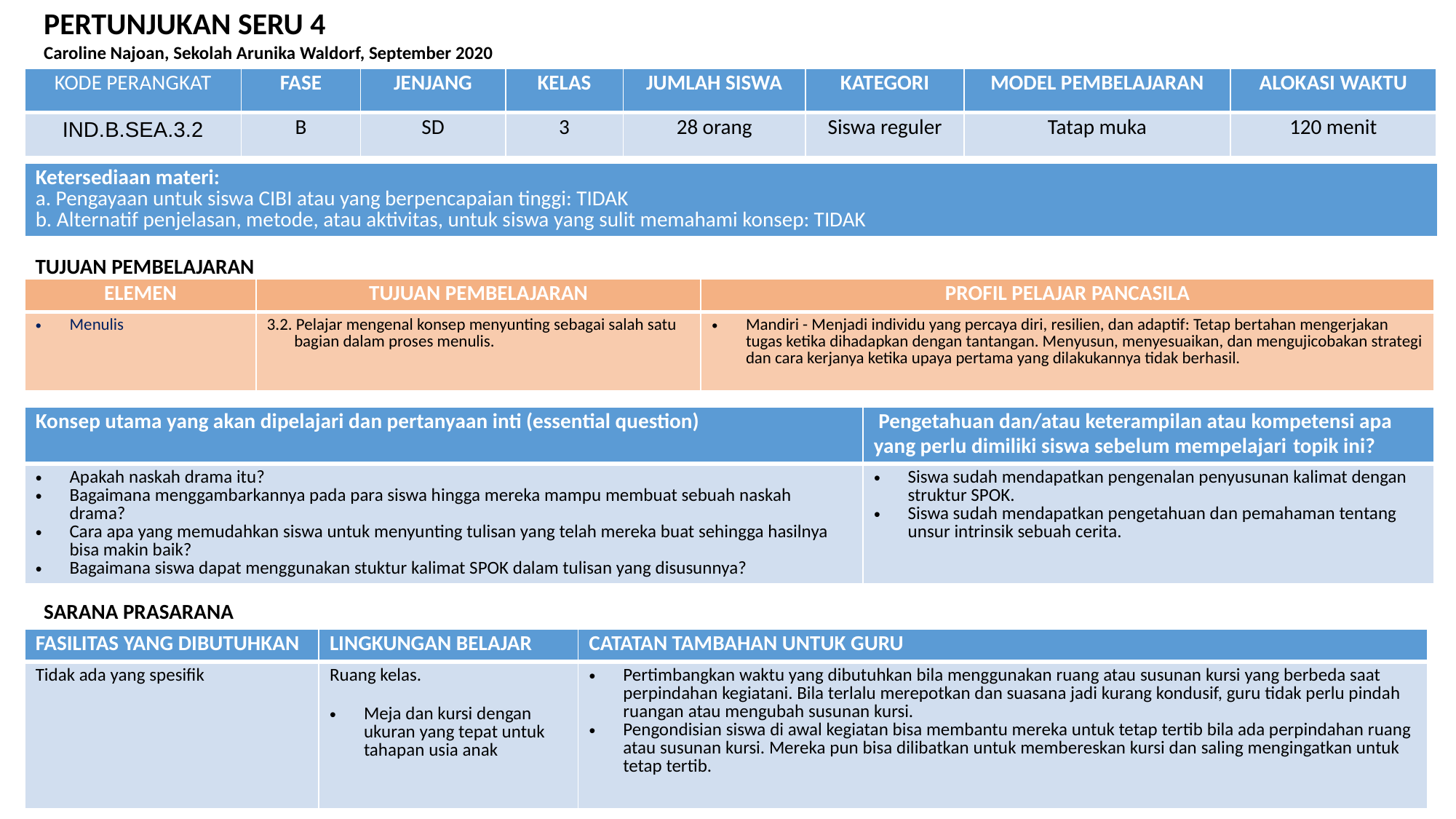

PERTUNJUKAN SERU 4
Caroline Najoan, Sekolah Arunika Waldorf, September 2020
| KODE PERANGKAT | FASE | JENJANG | KELAS | JUMLAH SISWA | KATEGORI | MODEL PEMBELAJARAN | ALOKASI WAKTU |
| --- | --- | --- | --- | --- | --- | --- | --- |
| IND.B.SEA.3.2 | B | SD | 3 | 28 orang | Siswa reguler | Tatap muka | 120 menit |

| Ketersediaan materi: a. Pengayaan untuk siswa CIBI atau yang berpencapaian tinggi: TIDAK b. Alternatif penjelasan, metode, atau aktivitas, untuk siswa yang sulit memahami konsep: TIDAK |
| --- |
TUJUAN PEMBELAJARAN
| ELEMEN | TUJUAN PEMBELAJARAN | PROFIL PELAJAR PANCASILA |
| --- | --- | --- |
| Menulis | 3.2. Pelajar mengenal konsep menyunting sebagai salah satu bagian dalam proses menulis. | Mandiri - Menjadi individu yang percaya diri, resilien, dan adaptif: Tetap bertahan mengerjakan tugas ketika dihadapkan dengan tantangan. Menyusun, menyesuaikan, dan mengujicobakan strategi dan cara kerjanya ketika upaya pertama yang dilakukannya tidak berhasil. |
| Konsep utama yang akan dipelajari dan pertanyaan inti (essential question) | Pengetahuan dan/atau keterampilan atau kompetensi apa yang perlu dimiliki siswa sebelum mempelajari topik ini? |
| --- | --- |
| Apakah naskah drama itu? Bagaimana menggambarkannya pada para siswa hingga mereka mampu membuat sebuah naskah drama? Cara apa yang memudahkan siswa untuk menyunting tulisan yang telah mereka buat sehingga hasilnya bisa makin baik? Bagaimana siswa dapat menggunakan stuktur kalimat SPOK dalam tulisan yang disusunnya? | Siswa sudah mendapatkan pengenalan penyusunan kalimat dengan struktur SPOK. Siswa sudah mendapatkan pengetahuan dan pemahaman tentang unsur intrinsik sebuah cerita. |
SARANA PRASARANA
| FASILITAS YANG DIBUTUHKAN | LINGKUNGAN BELAJAR | CATATAN TAMBAHAN UNTUK GURU |
| --- | --- | --- |
| Tidak ada yang spesifik | Ruang kelas. Meja dan kursi dengan ukuran yang tepat untuk tahapan usia anak | Pertimbangkan waktu yang dibutuhkan bila menggunakan ruang atau susunan kursi yang berbeda saat perpindahan kegiatani. Bila terlalu merepotkan dan suasana jadi kurang kondusif, guru tidak perlu pindah ruangan atau mengubah susunan kursi. Pengondisian siswa di awal kegiatan bisa membantu mereka untuk tetap tertib bila ada perpindahan ruang atau susunan kursi. Mereka pun bisa dilibatkan untuk membereskan kursi dan saling mengingatkan untuk tetap tertib. |